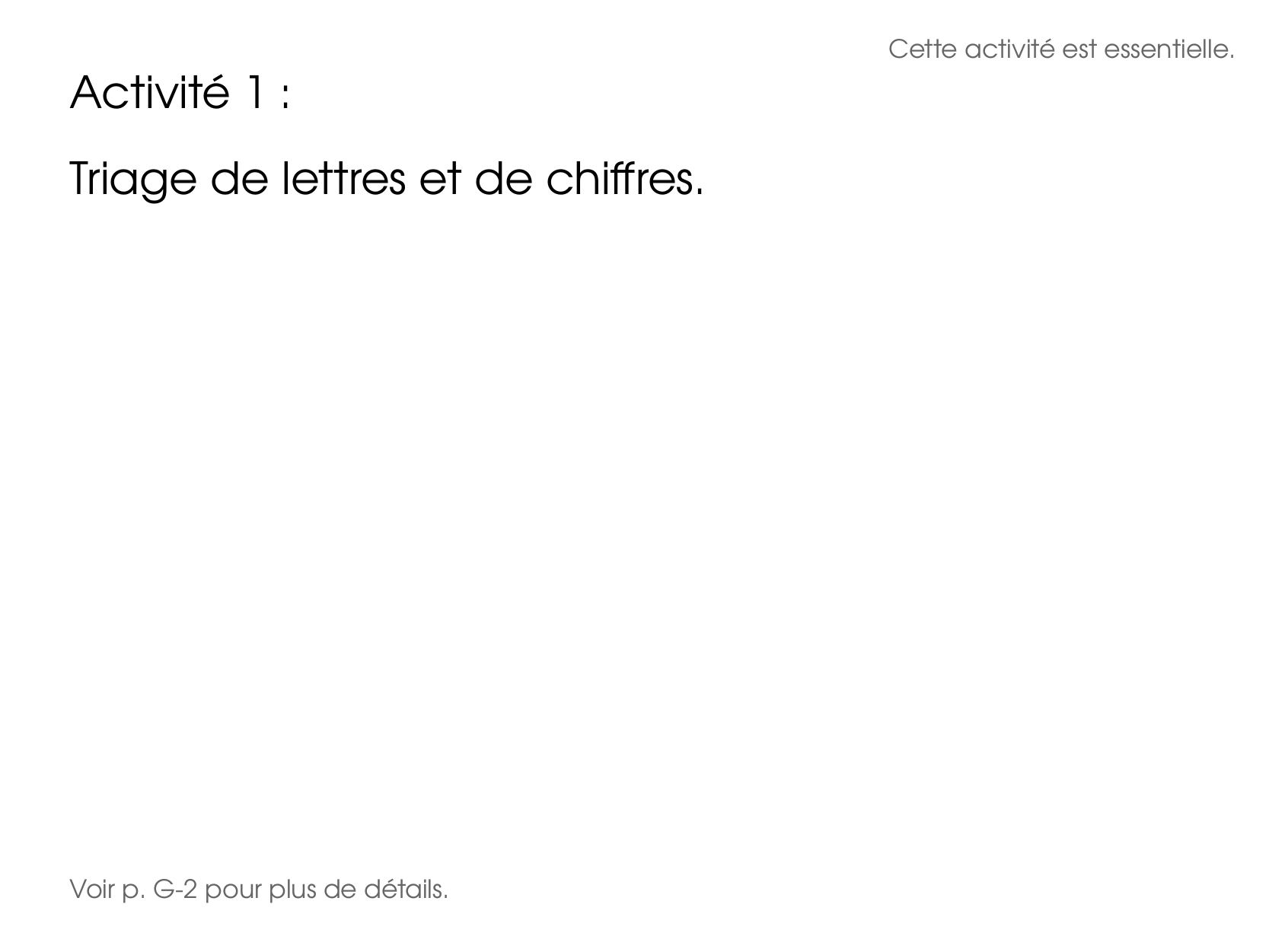

Cette activité est essentielle.
Activité 1 :
Triage de lettres et de chiffres.
Voir p. G-2 pour plus de détails.